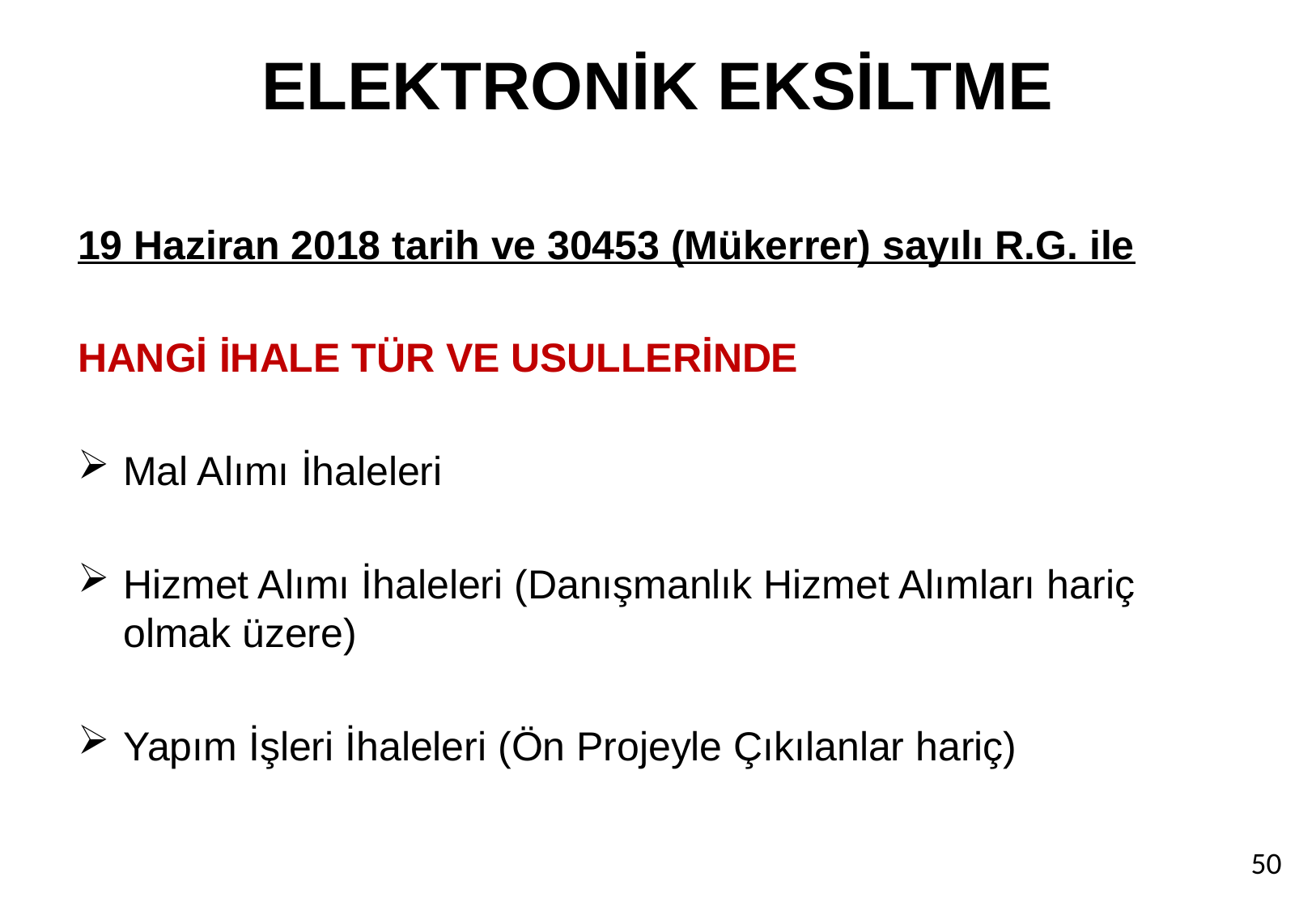

# ELEKTRONİK EKSİLTME
19 Haziran 2018 tarih ve 30453 (Mükerrer) sayılı R.G. ile

HANGİ İHALE TÜR VE USULLERİNDE

Mal Alımı İhaleleri

Hizmet Alımı İhaleleri (Danışmanlık Hizmet Alımları hariç olmak üzere)

Yapım İşleri İhaleleri (Ön Projeyle Çıkılanlar hariç)

50